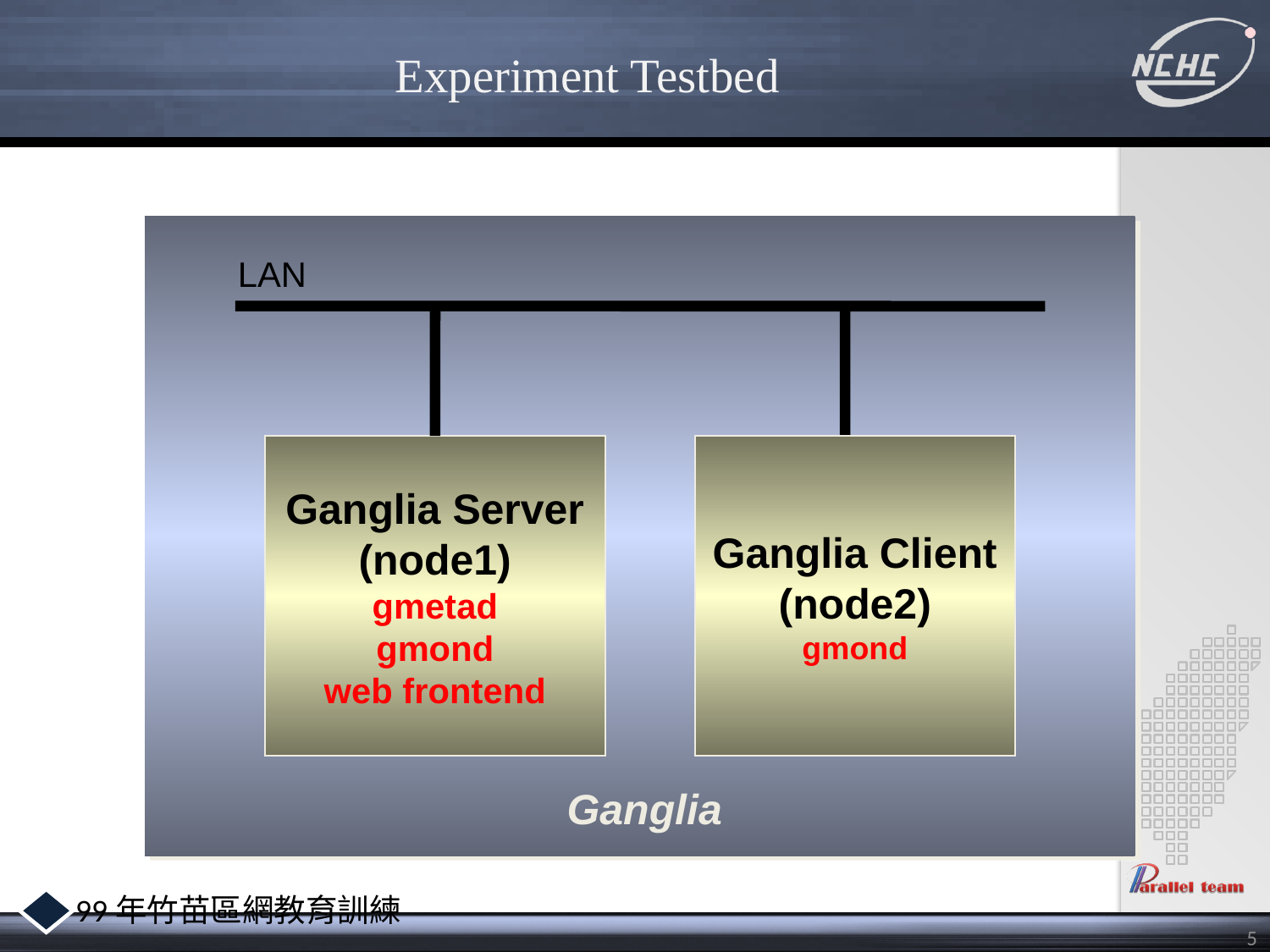

# Experiment Testbed

LAN

Ganglia Client
(node2)
gmond
Ganglia Server
(node1)
gmetad
gmond
web frontend
Ganglia
5